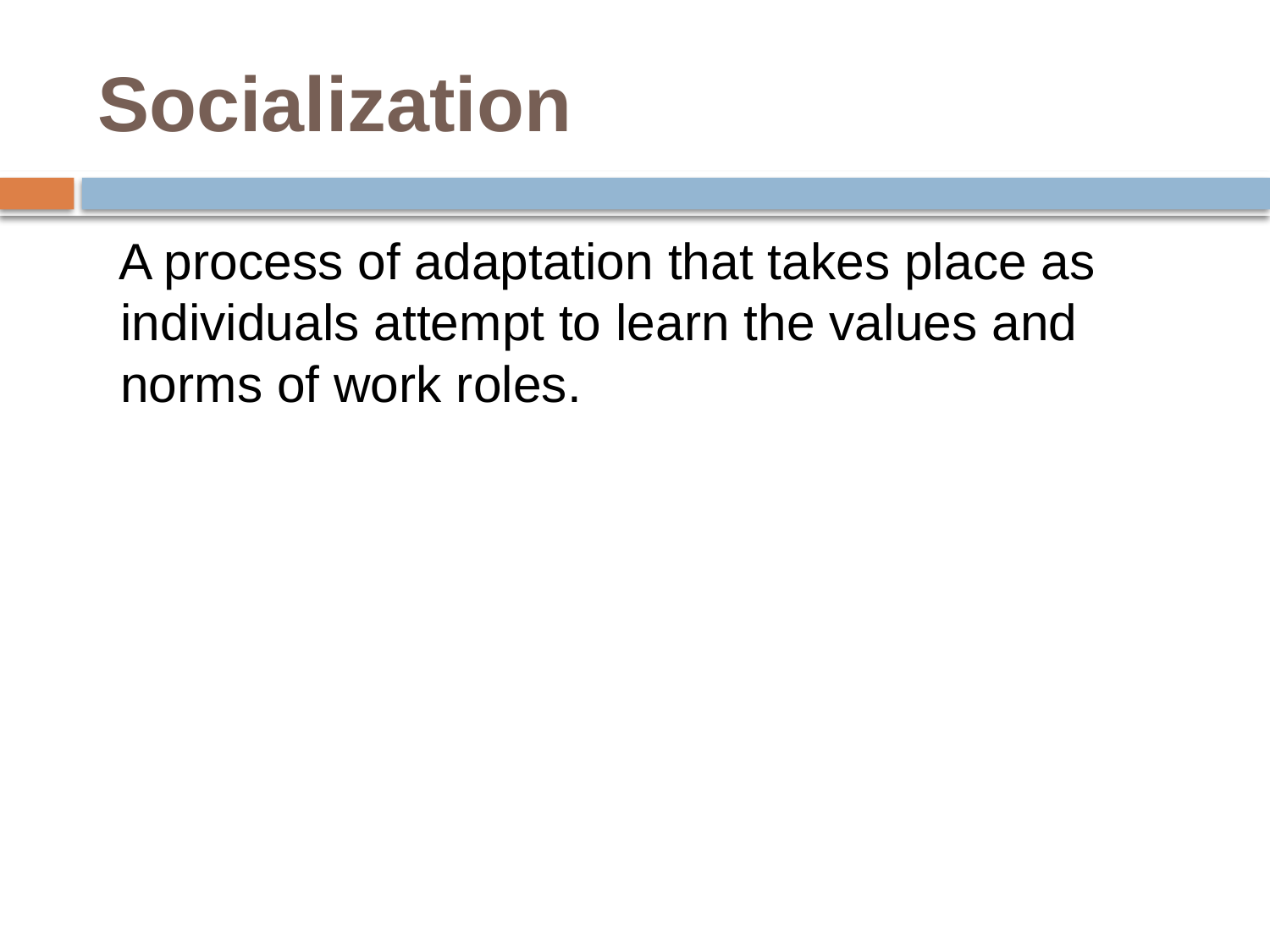

# Socialization
   A process of adaptation that takes place as individuals attempt to learn the values and norms of work roles.